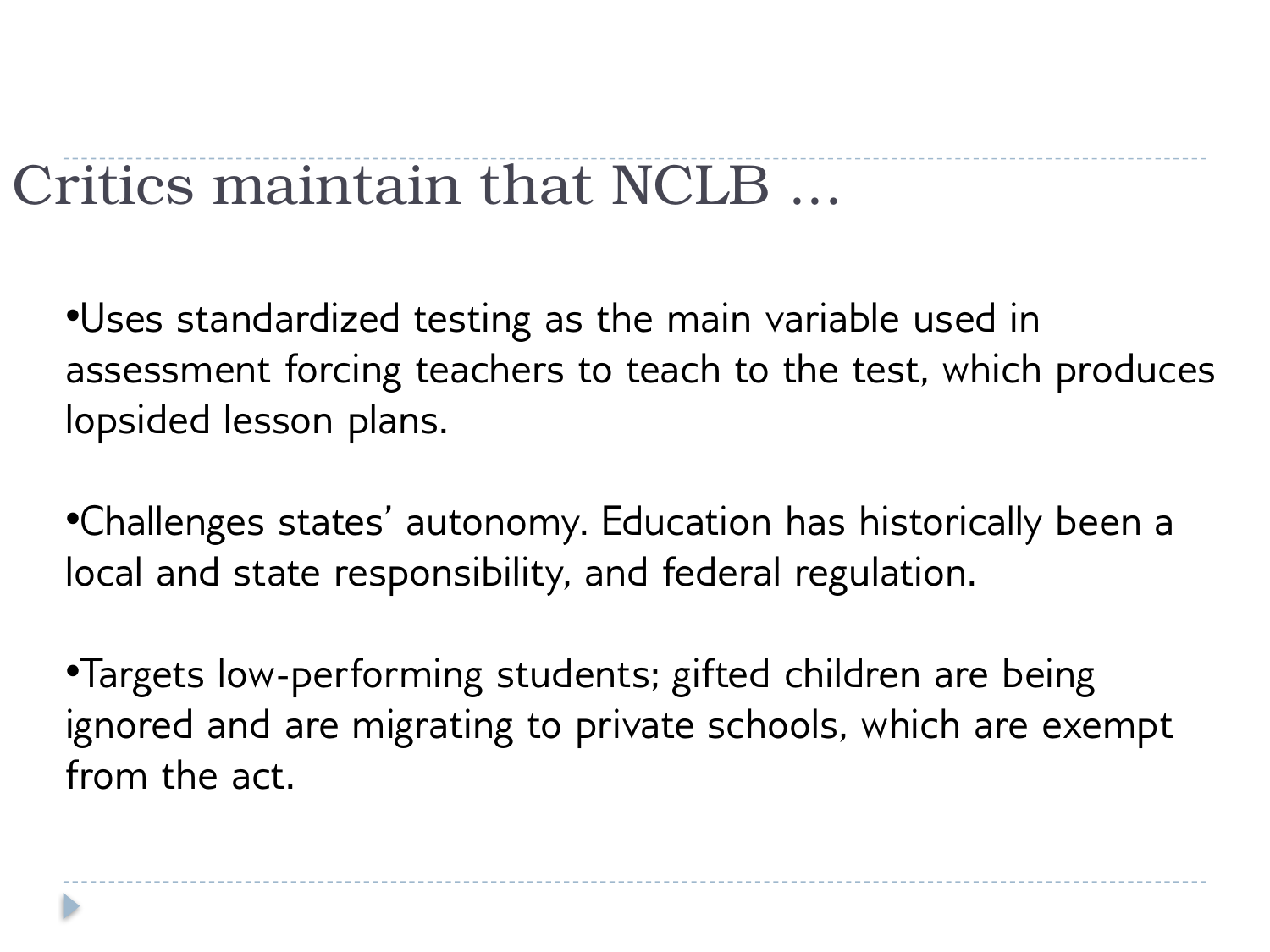

# Critics maintain that NCLB ...

Uses standardized testing as the main variable used in assessment forcing teachers to teach to the test, which produces lopsided lesson plans.

Challenges states’ autonomy. Education has historically been a local and state responsibility, and federal regulation.

Targets low-performing students; gifted children are being ignored and are migrating to private schools, which are exempt from the act.